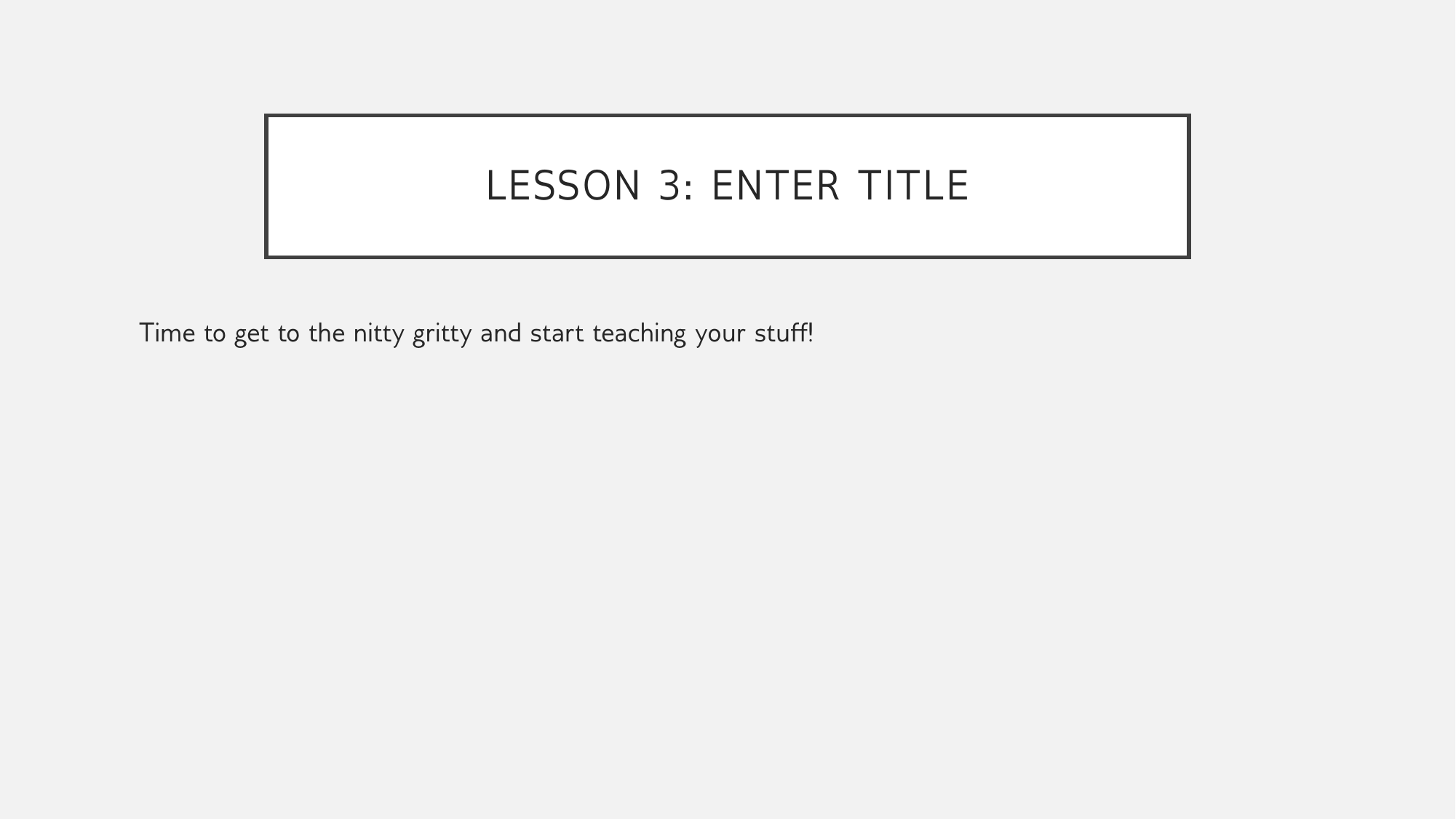

# Lesson 3: Enter Title
Time to get to the nitty gritty and start teaching your stuff!